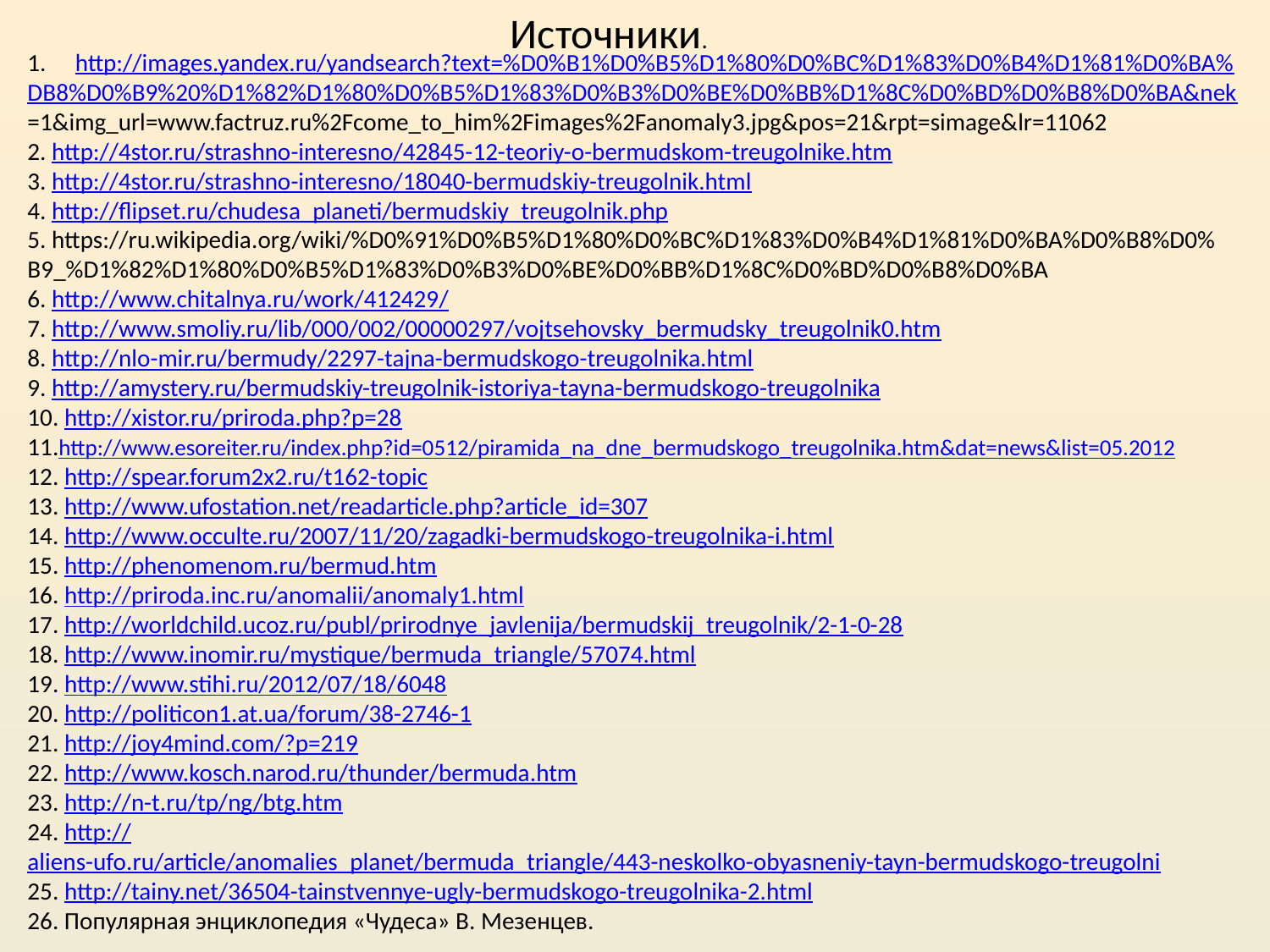

Источники.
http://images.yandex.ru/yandsearch?text=%D0%B1%D0%B5%D1%80%D0%BC%D1%83%D0%B4%D1%81%D0%BA%
DB8%D0%B9%20%D1%82%D1%80%D0%B5%D1%83%D0%B3%D0%BE%D0%BB%D1%8C%D0%BD%D0%B8%D0%BA&nek
=1&img_url=www.factruz.ru%2Fcome_to_him%2Fimages%2Fanomaly3.jpg&pos=21&rpt=simage&lr=11062
2. http://4stor.ru/strashno-interesno/42845-12-teoriy-o-bermudskom-treugolnike.htm
3. http://4stor.ru/strashno-interesno/18040-bermudskiy-treugolnik.html
4. http://flipset.ru/chudesa_planeti/bermudskiy_treugolnik.php
5. https://ru.wikipedia.org/wiki/%D0%91%D0%B5%D1%80%D0%BC%D1%83%D0%B4%D1%81%D0%BA%D0%B8%D0%
B9_%D1%82%D1%80%D0%B5%D1%83%D0%B3%D0%BE%D0%BB%D1%8C%D0%BD%D0%B8%D0%BA
6. http://www.chitalnya.ru/work/412429/
7. http://www.smoliy.ru/lib/000/002/00000297/vojtsehovsky_bermudsky_treugolnik0.htm
8. http://nlo-mir.ru/bermudy/2297-tajna-bermudskogo-treugolnika.html
9. http://amystery.ru/bermudskiy-treugolnik-istoriya-tayna-bermudskogo-treugolnika
10. http://xistor.ru/priroda.php?p=28
11.http://www.esoreiter.ru/index.php?id=0512/piramida_na_dne_bermudskogo_treugolnika.htm&dat=news&list=05.2012
12. http://spear.forum2x2.ru/t162-topic
13. http://www.ufostation.net/readarticle.php?article_id=307
14. http://www.occulte.ru/2007/11/20/zagadki-bermudskogo-treugolnika-i.html
15. http://phenomenom.ru/bermud.htm
16. http://priroda.inc.ru/anomalii/anomaly1.html
17. http://worldchild.ucoz.ru/publ/prirodnye_javlenija/bermudskij_treugolnik/2-1-0-28
18. http://www.inomir.ru/mystique/bermuda_triangle/57074.html
19. http://www.stihi.ru/2012/07/18/6048
20. http://politicon1.at.ua/forum/38-2746-1
21. http://joy4mind.com/?p=219
22. http://www.kosch.narod.ru/thunder/bermuda.htm
23. http://n-t.ru/tp/ng/btg.htm
24. http://aliens-ufo.ru/article/anomalies_planet/bermuda_triangle/443-neskolko-obyasneniy-tayn-bermudskogo-treugolni
25. http://tainy.net/36504-tainstvennye-ugly-bermudskogo-treugolnika-2.html
26. Популярная энциклопедия «Чудеса» В. Мезенцев.